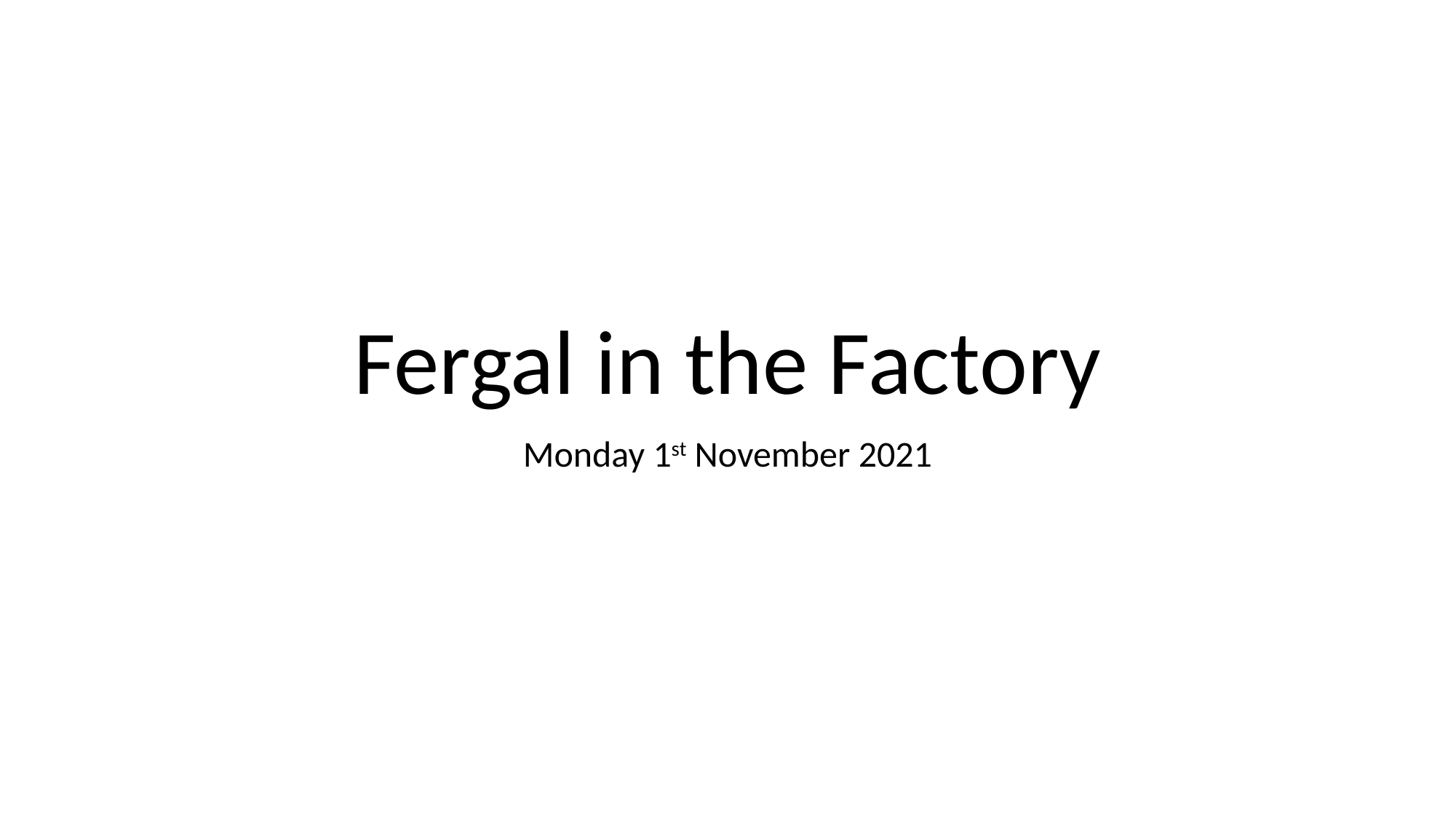

# Fergal in the Factory
Monday 1st November 2021